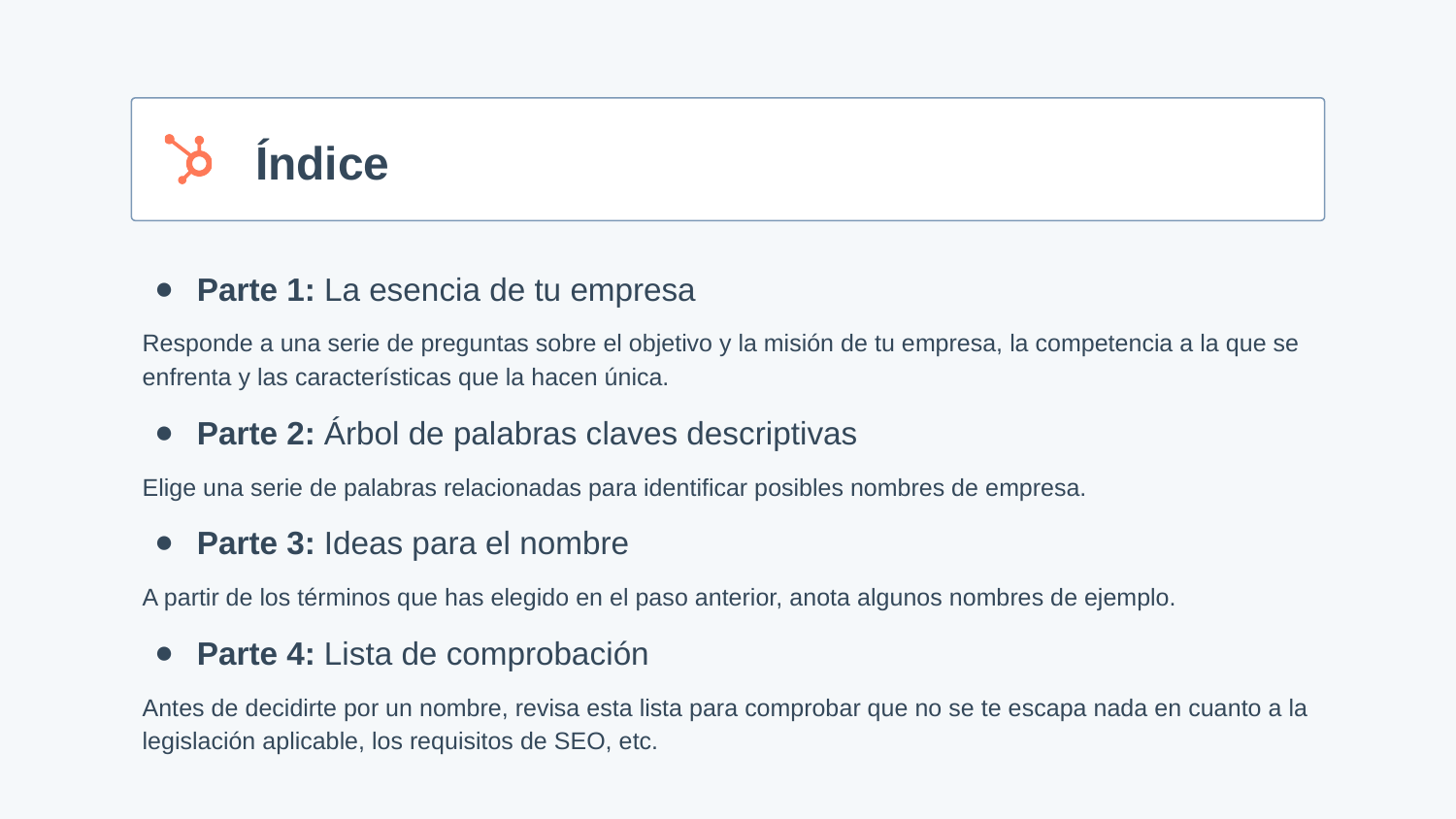

# Índice
Parte 1: La esencia de tu empresa
Responde a una serie de preguntas sobre el objetivo y la misión de tu empresa, la competencia a la que se enfrenta y las características que la hacen única.
Parte 2: Árbol de palabras claves descriptivas
Elige una serie de palabras relacionadas para identificar posibles nombres de empresa.
Parte 3: Ideas para el nombre
A partir de los términos que has elegido en el paso anterior, anota algunos nombres de ejemplo.
Parte 4: Lista de comprobación
Antes de decidirte por un nombre, revisa esta lista para comprobar que no se te escapa nada en cuanto a la legislación aplicable, los requisitos de SEO, etc.